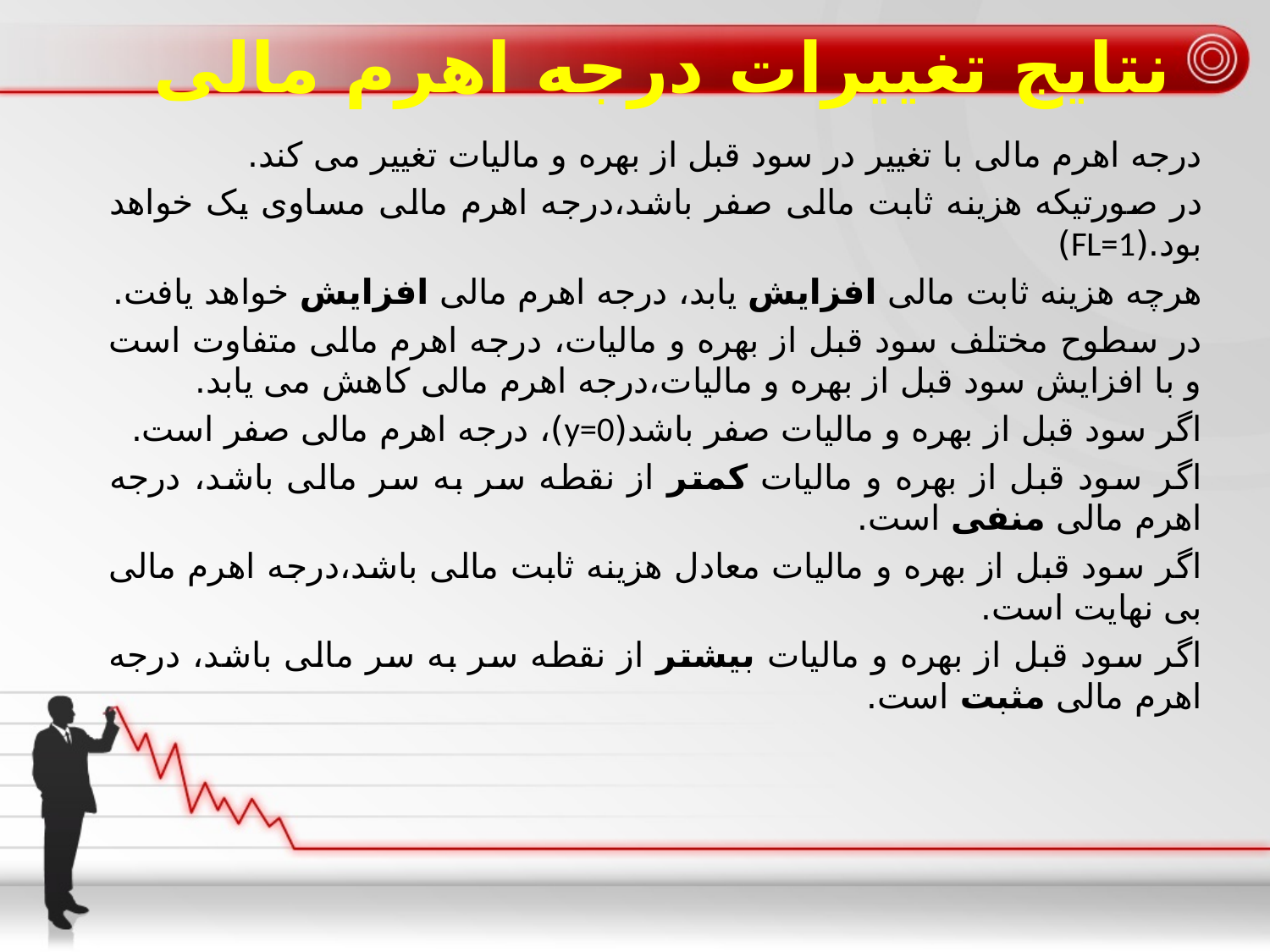

# نتايج تغییرات درجه اهرم مالی
درجه اهرم مالی با تغییر در سود قبل از بهره و مالیات تغییر می کند.
در صورتیکه هزینه ثابت مالی صفر باشد،درجه اهرم مالی مساوی یک خواهد بود.(FL=1)
هرچه هزینه ثابت مالی افزایش یابد، درجه اهرم مالی افزایش خواهد یافت.
در سطوح مختلف سود قبل از بهره و مالیات، درجه اهرم مالی متفاوت است و با افزایش سود قبل از بهره و مالیات،درجه اهرم مالی کاهش می یابد.
اگر سود قبل از بهره و مالیات صفر باشد(y=0)، درجه اهرم مالی صفر است.
اگر سود قبل از بهره و مالیات کمتر از نقطه سر به سر مالی باشد، درجه اهرم مالی منفی است.
اگر سود قبل از بهره و مالیات معادل هزینه ثابت مالی باشد،درجه اهرم مالی بی نهایت است.
اگر سود قبل از بهره و مالیات بیشتر از نقطه سر به سر مالی باشد، درجه اهرم مالی مثبت است.